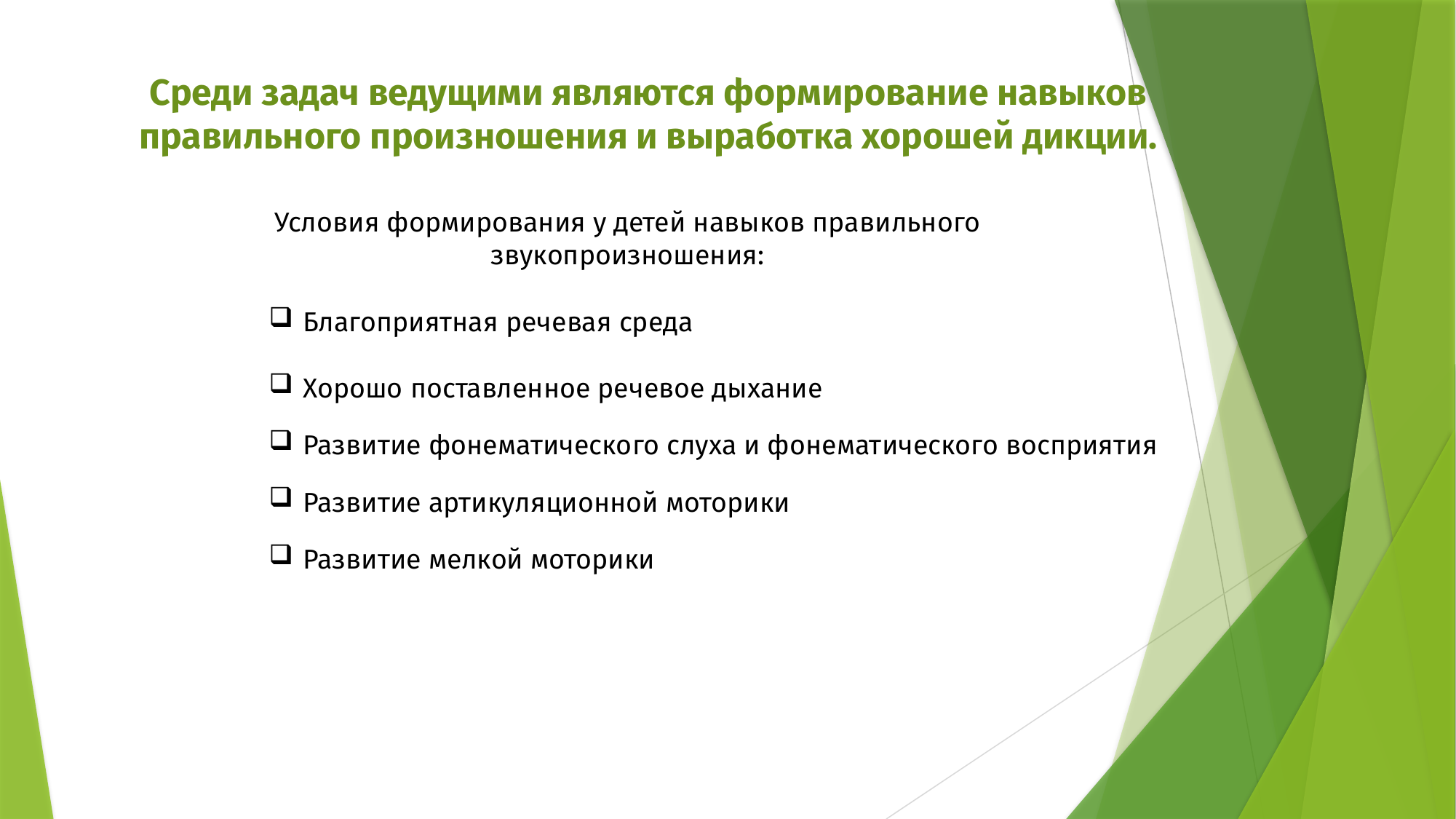

Среди задач ведущими являются формирование навыков правильного произношения и выработка хорошей дикции.
Условия формирования у детей навыков правильного звукопроизношения:
Благоприятная речевая среда
Хорошо поставленное речевое дыхание
Развитие фонематического слуха и фонематического восприятия
Развитие артикуляционной моторики
Развитие мелкой моторики